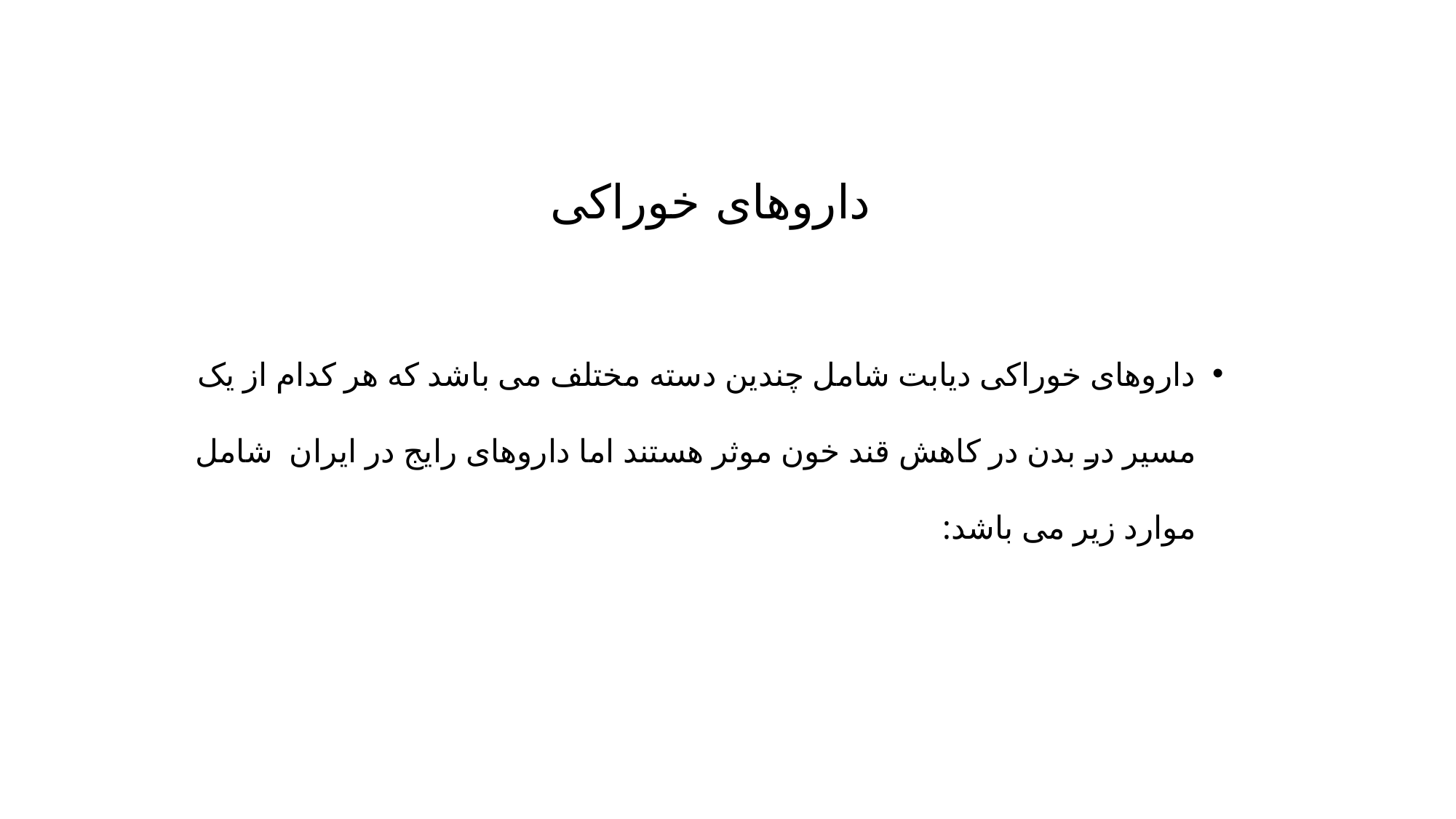

# داروهای خوراکی

داروهای خوراکی دیابت شامل چندین دسته مختلف می باشد که هر کدام از یک مسیر در بدن در کاهش قند خون موثر هستند اما داروهای رایج در ایران  شامل موارد زیر می باشد: